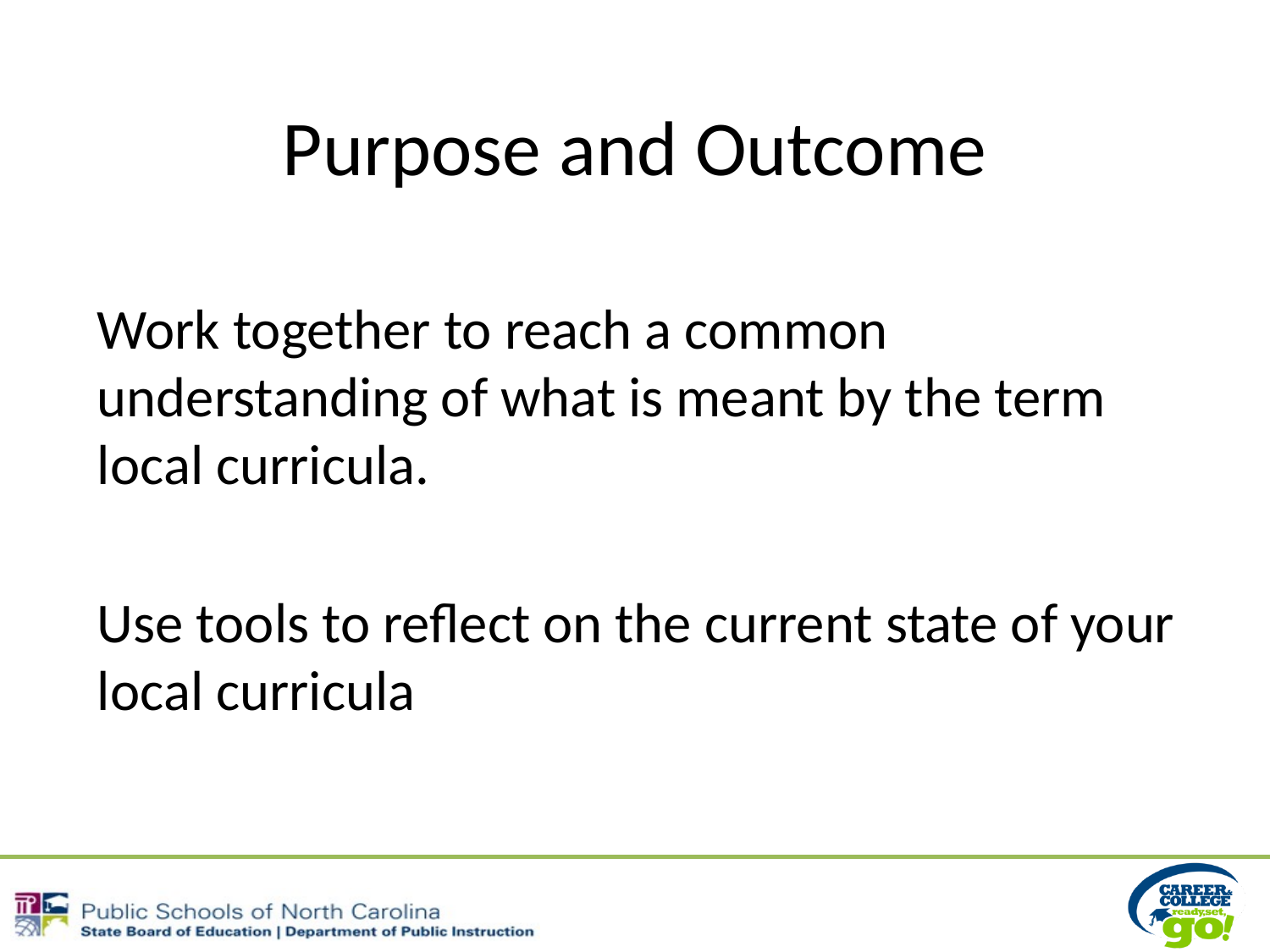

# Purpose and Outcome
Work together to reach a common understanding of what is meant by the term local curricula.

Use tools to reflect on the current state of your local curricula